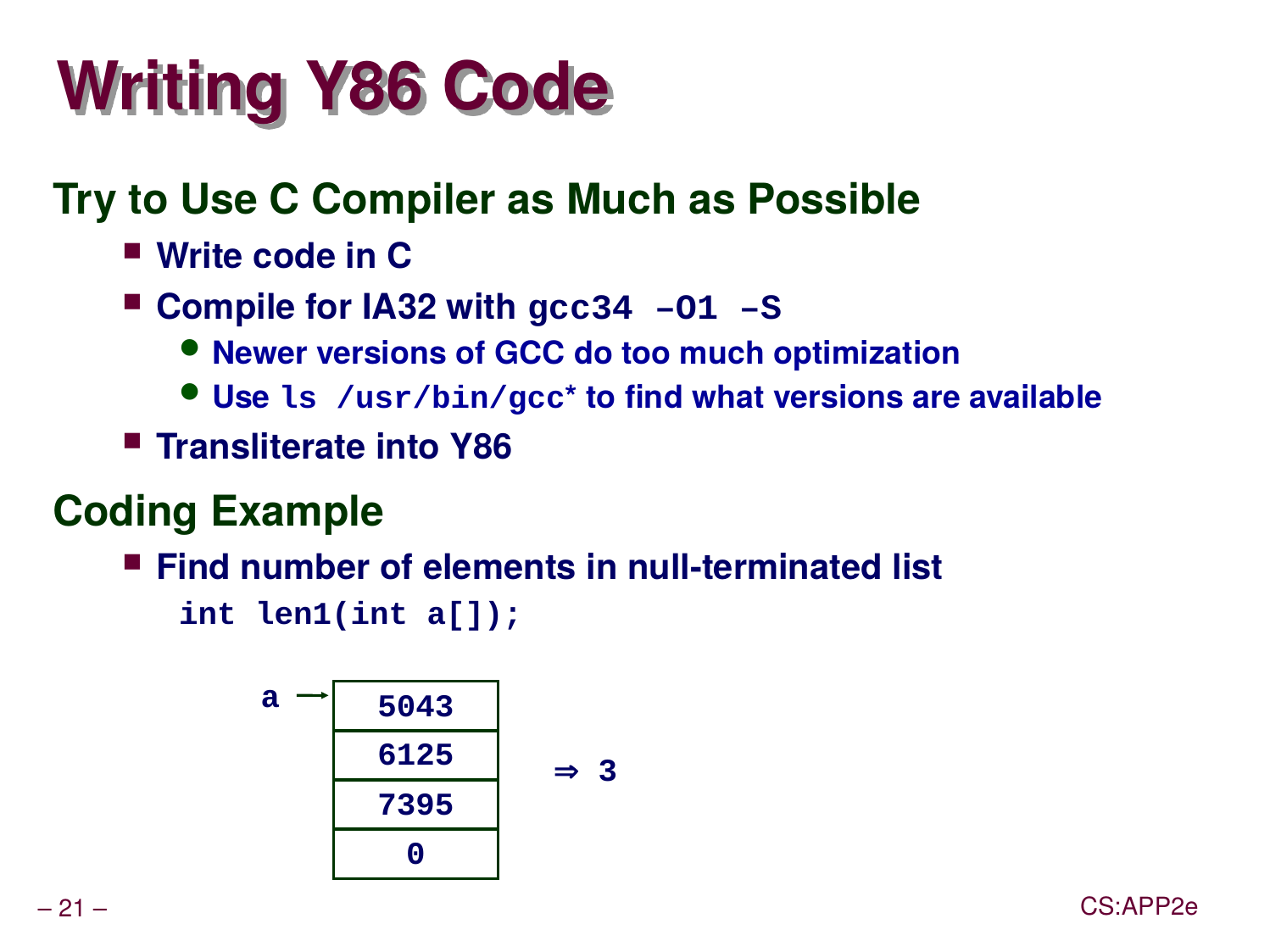

# Writing Y86 Code
Try to Use C Compiler as Much as Possible
Write code in C
Compile for IA32 with gcc34 –O1 –S
Newer versions of GCC do too much optimization
Use ls /usr/bin/gcc* to find what versions are available
Transliterate into Y86
Coding Example
Find number of elements in null-terminated list
int len1(int a[]);

a
5043

6125
⇒ 3
7395
0